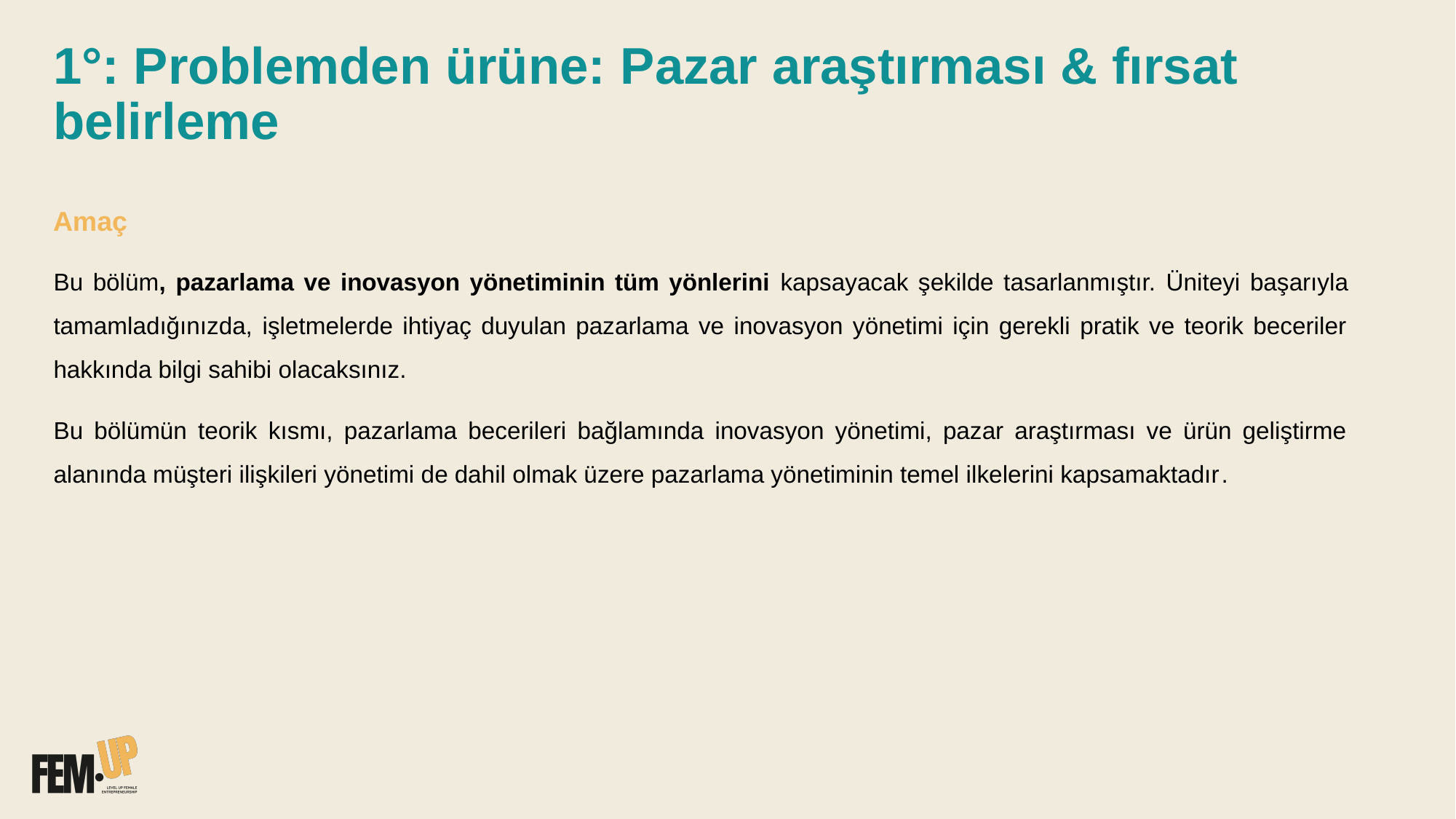

# 1°: Problemden ürüne: Pazar araştırması & fırsat belirleme
Amaç
Bu bölüm, pazarlama ve inovasyon yönetiminin tüm yönlerini kapsayacak şekilde tasarlanmıştır. Üniteyi başarıyla tamamladığınızda, işletmelerde ihtiyaç duyulan pazarlama ve inovasyon yönetimi için gerekli pratik ve teorik beceriler hakkında bilgi sahibi olacaksınız.
Bu bölümün teorik kısmı, pazarlama becerileri bağlamında inovasyon yönetimi, pazar araştırması ve ürün geliştirme alanında müşteri ilişkileri yönetimi de dahil olmak üzere pazarlama yönetiminin temel ilkelerini kapsamaktadır.